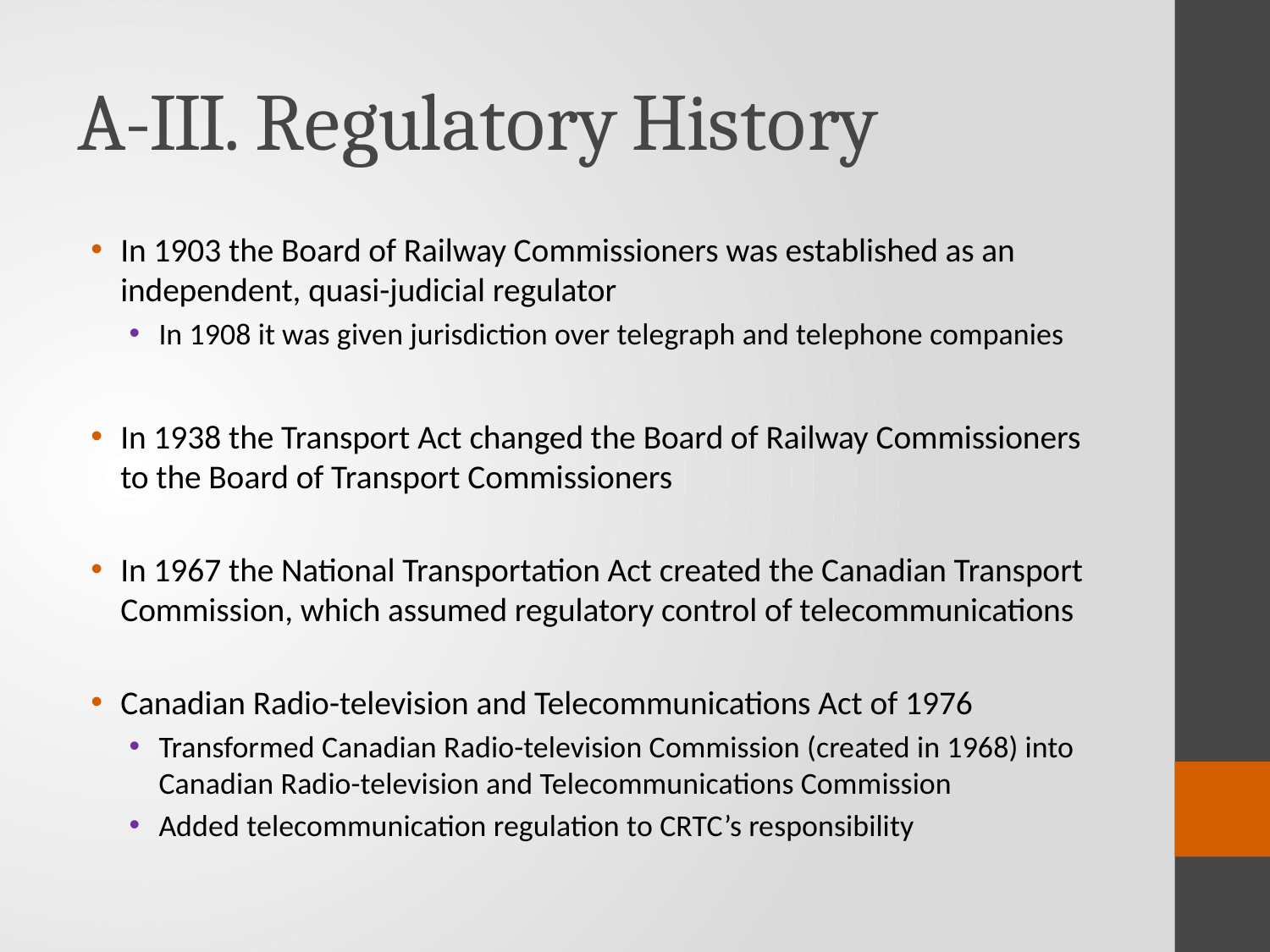

# A-III. Regulatory History
In 1903 the Board of Railway Commissioners was established as an independent, quasi-judicial regulator
In 1908 it was given jurisdiction over telegraph and telephone companies

In 1938 the Transport Act changed the Board of Railway Commissioners to the Board of Transport Commissioners

In 1967 the National Transportation Act created the Canadian Transport Commission, which assumed regulatory control of telecommunications

Canadian Radio-television and Telecommunications Act of 1976
Transformed Canadian Radio-television Commission (created in 1968) into Canadian Radio-television and Telecommunications Commission
Added telecommunication regulation to CRTC’s responsibility